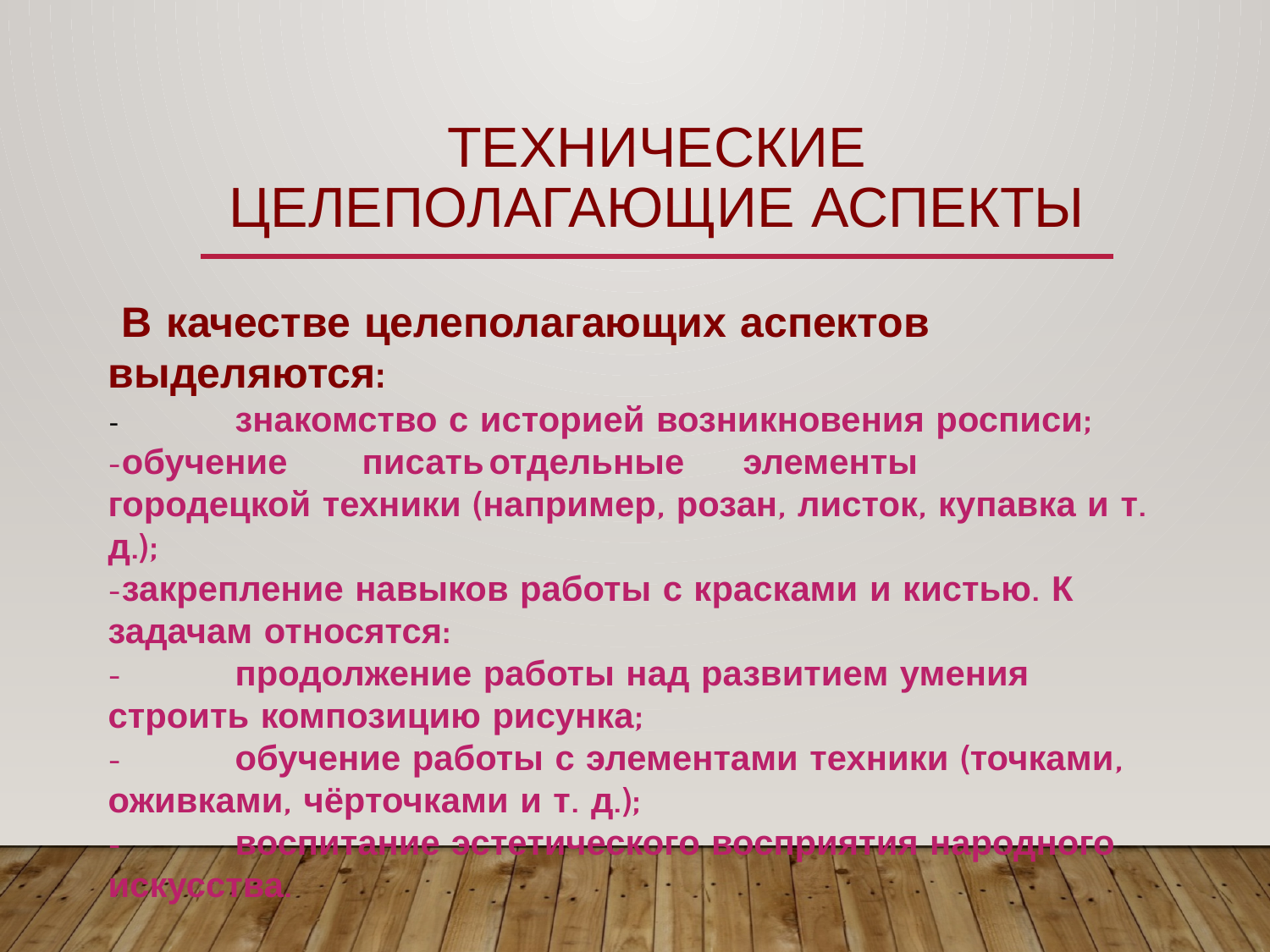

# Технические целеполагающие аспекты
 В качестве целеполагающих аспектов выделяются:
-	знакомство с историей возникновения росписи;
-обучение	писать	отдельные	элементы	городецкой техники (например, розан, листок, купавка и т. д.);
-закрепление навыков работы с красками и кистью. К задачам относятся:
-	продолжение работы над развитием умения строить композицию рисунка;
-	обучение работы с элементами техники (точками, оживками, чёрточками и т. д.);
-	воспитание эстетического восприятия народного искусства.